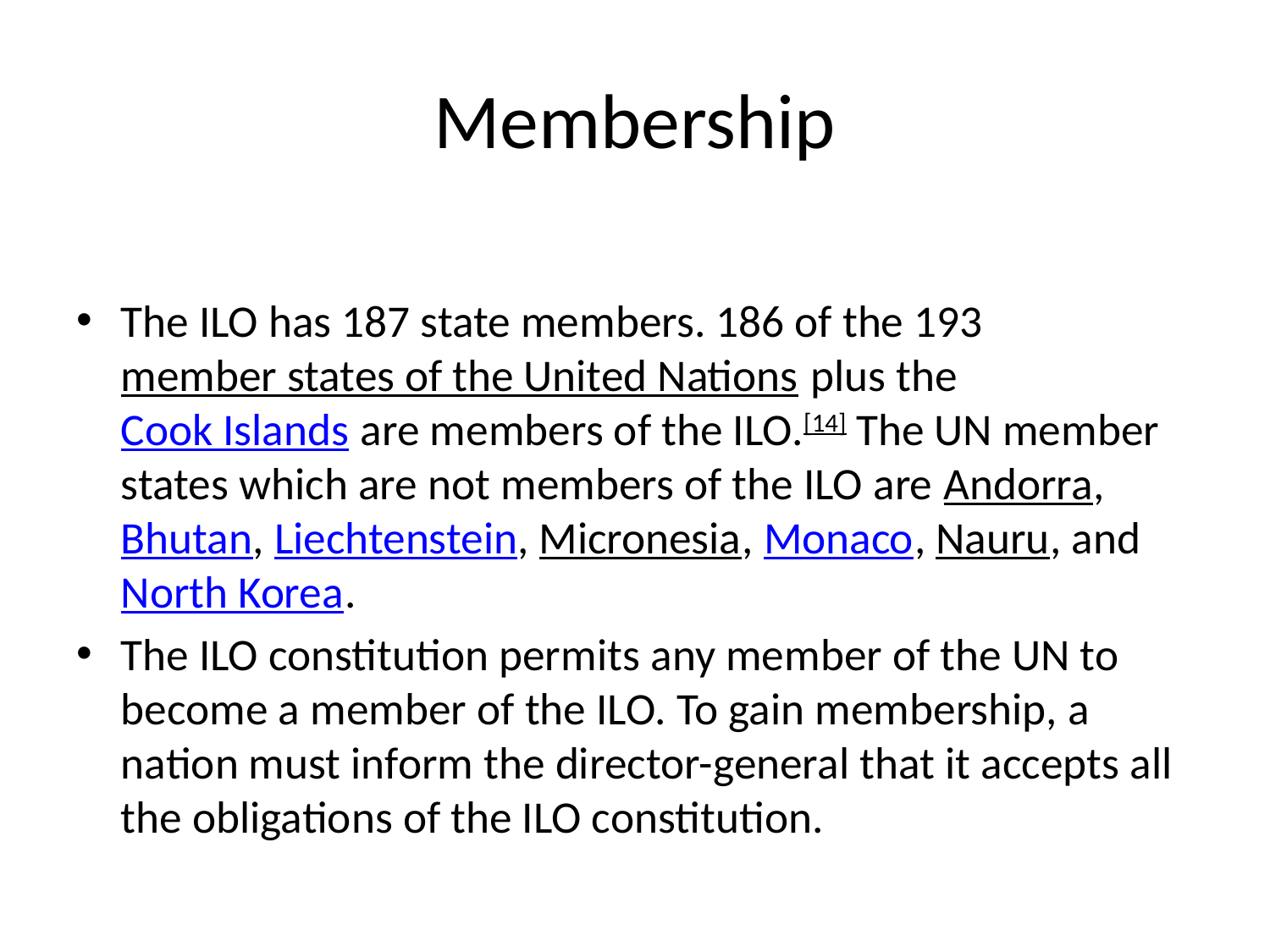

# Membership

The ILO has 187 state members. 186 of the 193 member states of the United Nations plus the Cook Islands are members of the ILO.[14] The UN member states which are not members of the ILO are Andorra, Bhutan, Liechtenstein, Micronesia, Monaco, Nauru, and North Korea.
The ILO constitution permits any member of the UN to become a member of the ILO. To gain membership, a nation must inform the director-general that it accepts all the obligations of the ILO constitution.